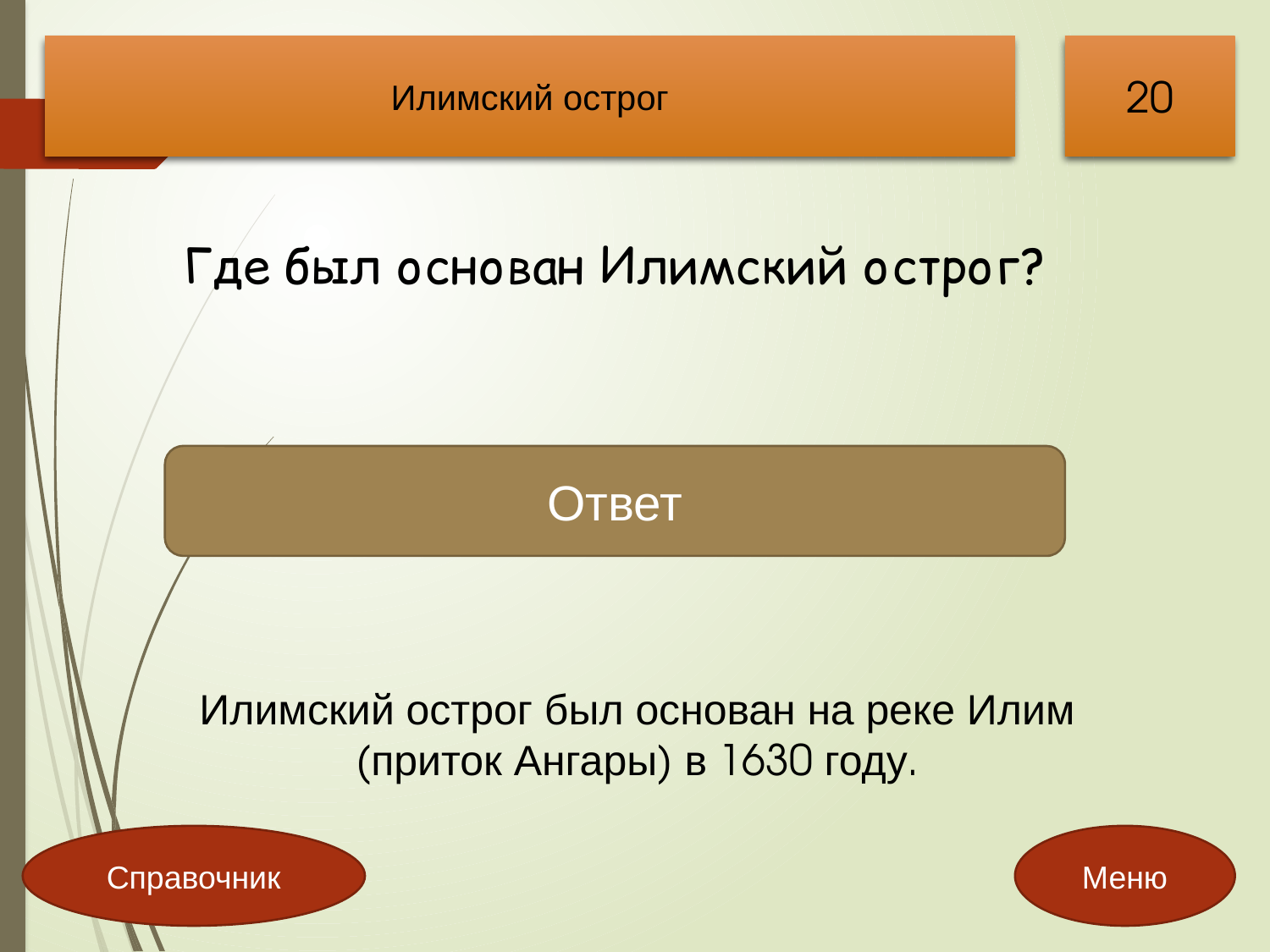

Илимский острог
20
Где был основан Илимский острог?
Ответ
Илимский острог был основан на реке Илим (приток Ангары) в 1630 году.
Справочник
Меню